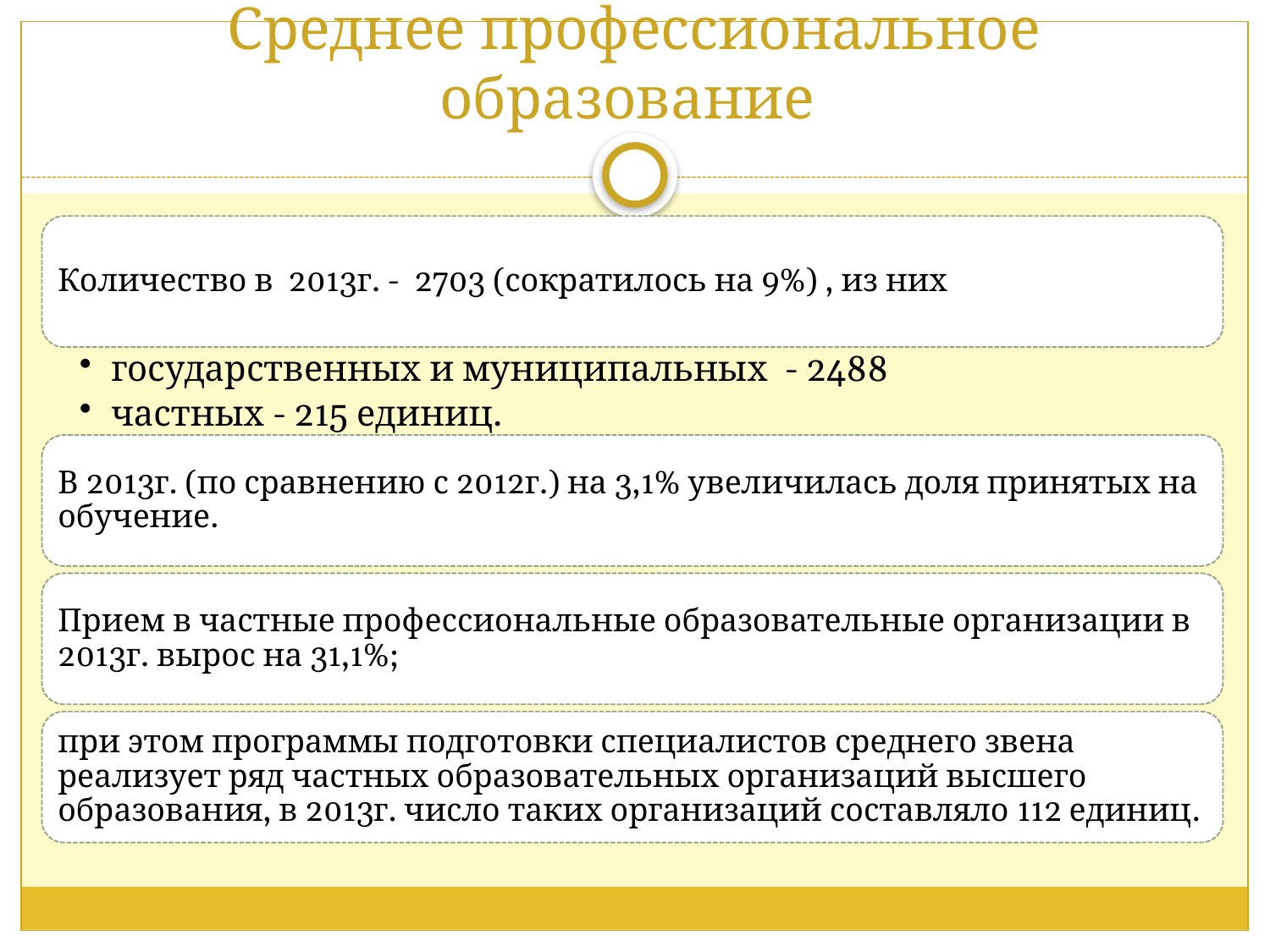

# Среднее профессиональное образование
Количество в  2013г. -  2703 (сократилось на 9%) , из них
государственных и муниципальных  - 2488
частных - 215 единиц.
В 2013г. (по сравнению с 2012г.) на 3,1% увеличилась доля принятых на обучение.
Прием в частные профессиональные образовательные организации в 2013г. вырос на 31,1%;
при этом программы подготовки специалистов среднего звена реализует ряд частных образовательных организаций высшего образования, в 2013г. число таких организаций составляло 112 единиц.